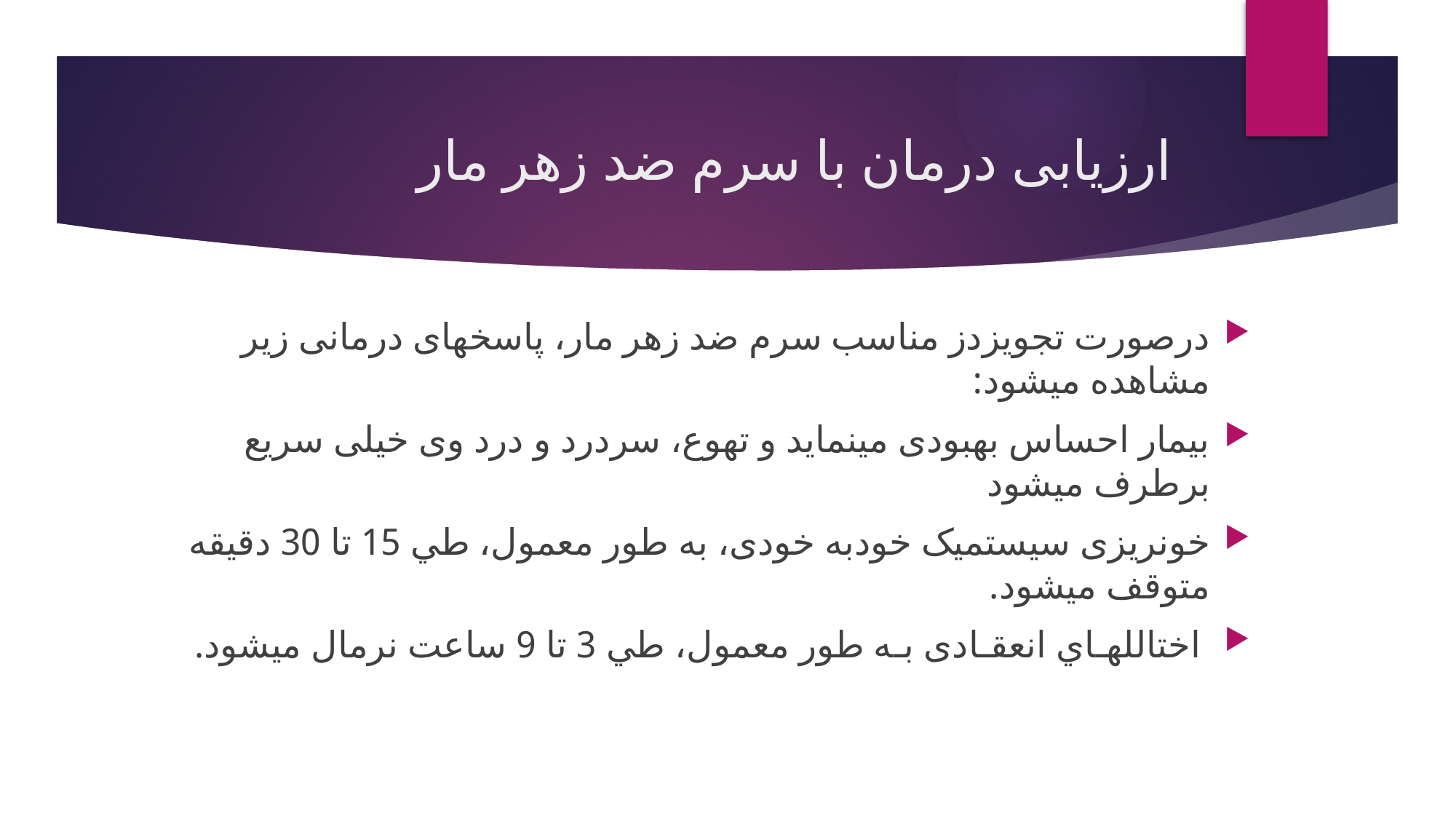

# ارزیابی درمان با سرم ضد زهر مار
درصورت تجویزدز مناسب سرم ضد زهر مار، پاسخهای درمانی زیر مشاهده میشود:
بیمار احساس بهبودی مینماید و تهوع، سردرد و درد وی خیلی سریع برطرف میشود
خونریزی سیستمیک خودبه خودی، به طور معمول، طي 15 تا 30 دقیقه متوقف میشود.
 اختاللهـاي انعقـادی بـه طور معمول، طي 3 تا 9 ساعت نرمال میشود.